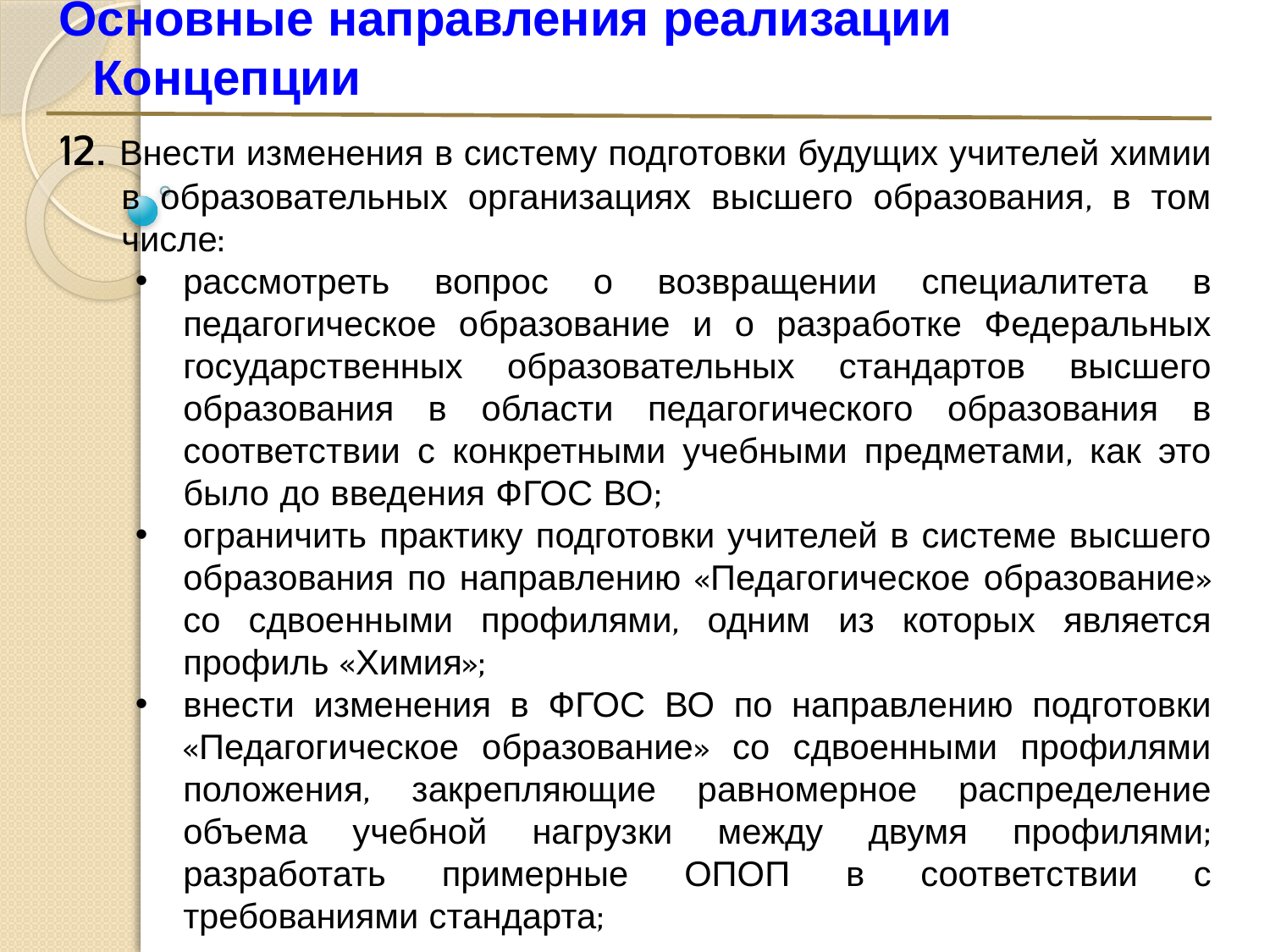

# Основные направления реализации Концепции

12. Внести изменения в систему подготовки будущих учителей химии в образовательных организациях высшего образования, в том числе:
рассмотреть вопрос о возвращении специалитета в педагогическое образование и о разработке Федеральных государственных образовательных стандартов высшего образования в области педагогического образования в соответствии с конкретными учебными предметами, как это было до введения ФГОС ВО;
ограничить практику подготовки учителей в системе высшего образования по направлению «Педагогическое образование» со сдвоенными профилями, одним из которых является профиль «Химия»;
внести изменения в ФГОС ВО по направлению подготовки «Педагогическое образование» со сдвоенными профилями положения, закрепляющие равномерное распределение объема учебной нагрузки между двумя профилями; разработать примерные ОПОП в соответствии с требованиями стандарта;